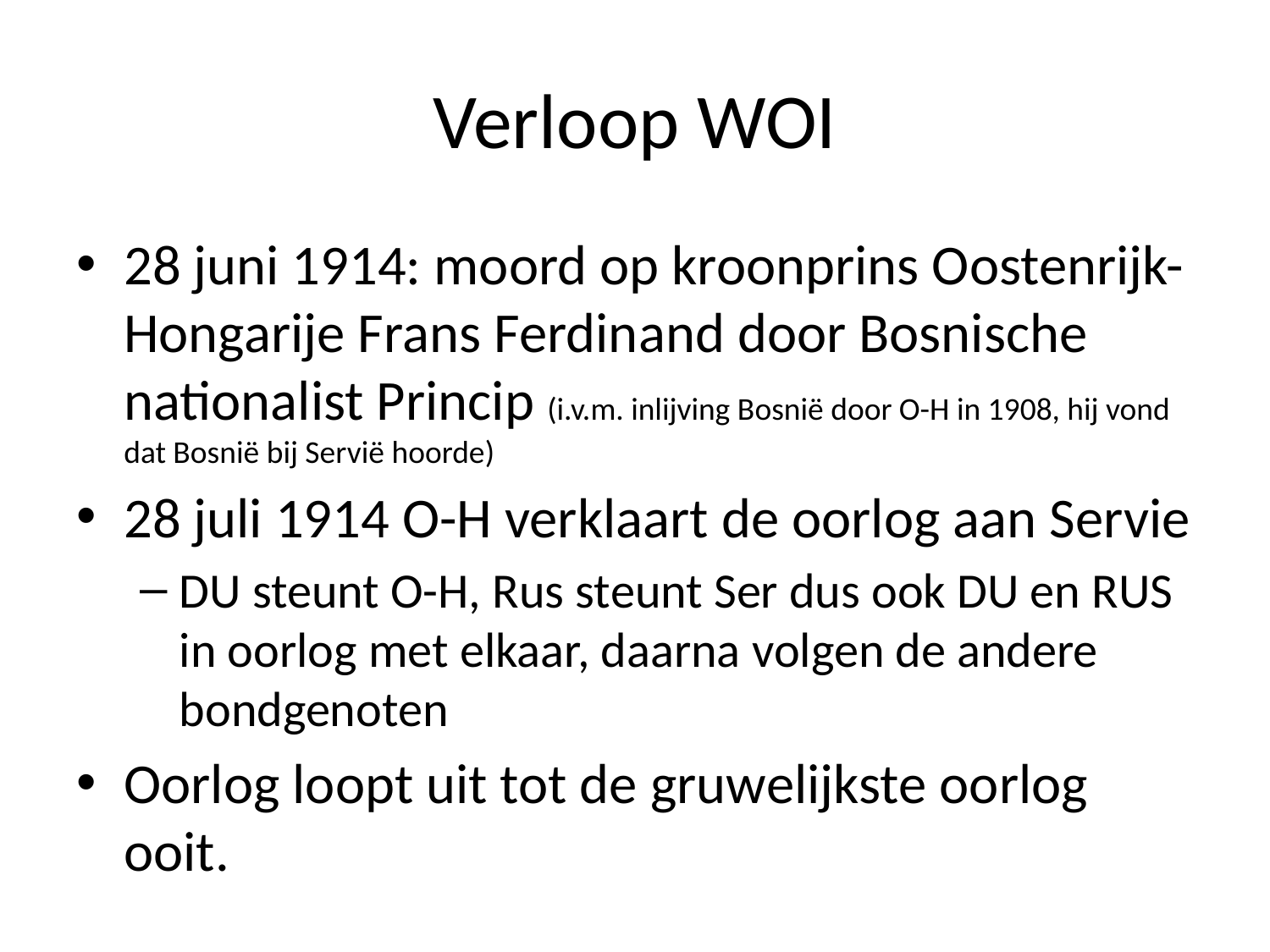

# Verloop WOI
28 juni 1914: moord op kroonprins Oostenrijk-Hongarije Frans Ferdinand door Bosnische nationalist Princip (i.v.m. inlijving Bosnië door O-H in 1908, hij vond dat Bosnië bij Servië hoorde)
28 juli 1914 O-H verklaart de oorlog aan Servie
DU steunt O-H, Rus steunt Ser dus ook DU en RUS in oorlog met elkaar, daarna volgen de andere bondgenoten
Oorlog loopt uit tot de gruwelijkste oorlog ooit.